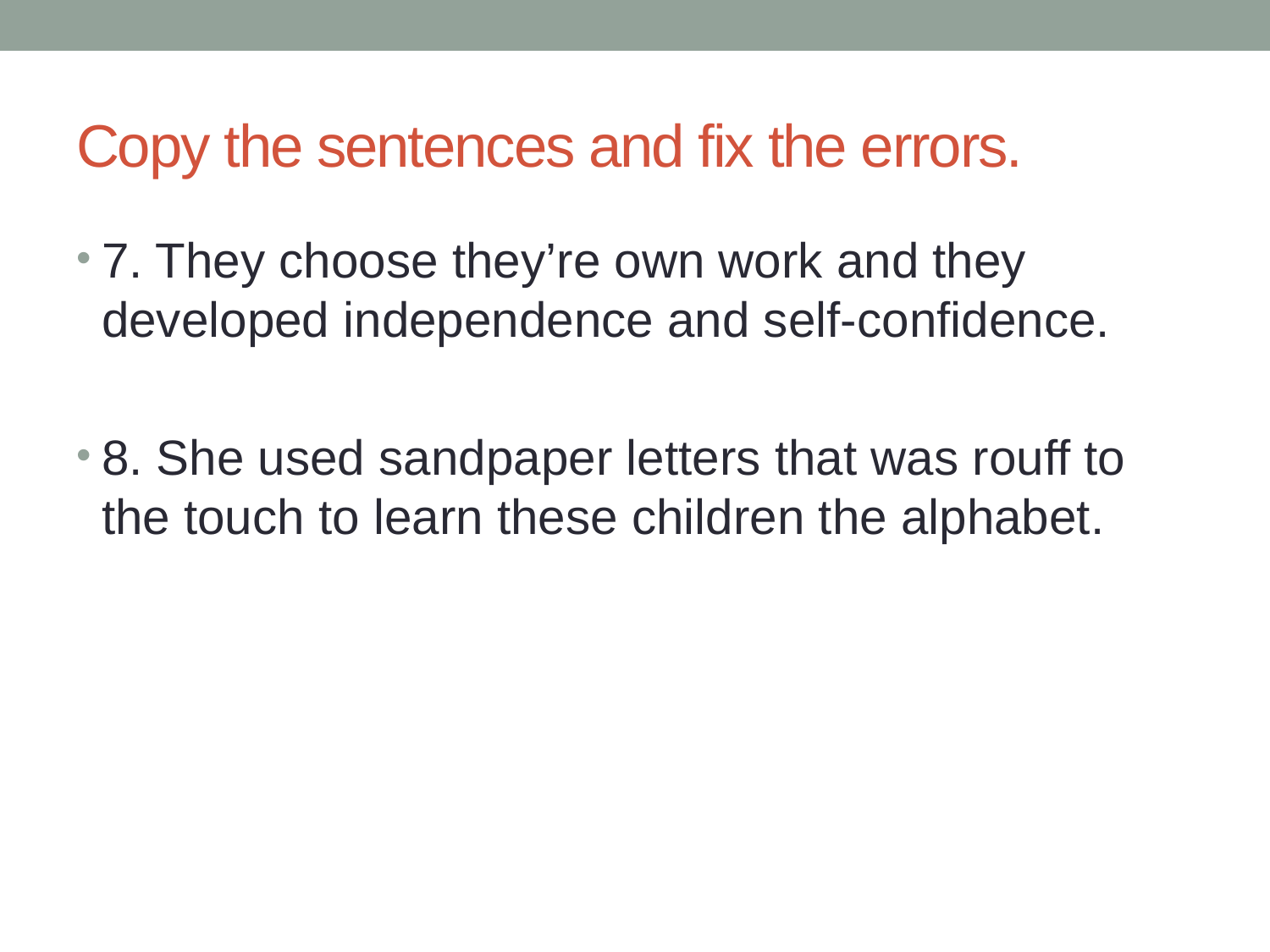

# Copy the sentences and fix the errors.
7. They choose they’re own work and they developed independence and self-confidence.

8. She used sandpaper letters that was rouff to the touch to learn these children the alphabet.